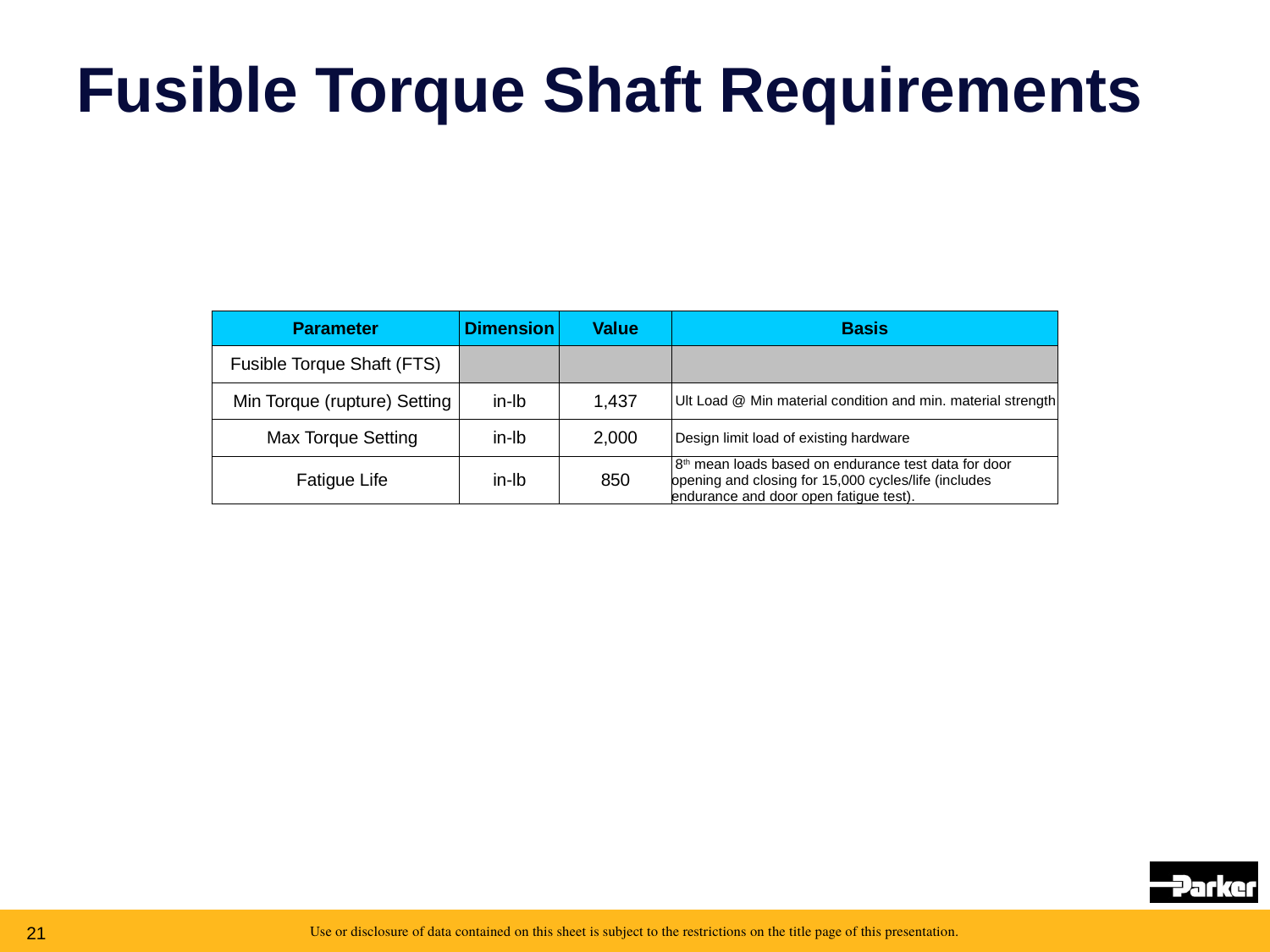

# Fusible Torque Shaft Requirements
| Parameter | Dimension | Value | Basis |
| --- | --- | --- | --- |
| Fusible Torque Shaft (FTS) |  |  |  |
| Min Torque (rupture) Setting | in-lb | 1,437 | Ult Load @ Min material condition and min. material strength |
| Max Torque Setting | in-lb | 2,000 | Design limit load of existing hardware |
| Fatigue Life | in-lb | 850 | 8th mean loads based on endurance test data for door opening and closing for 15,000 cycles/life (includes endurance and door open fatigue test). |